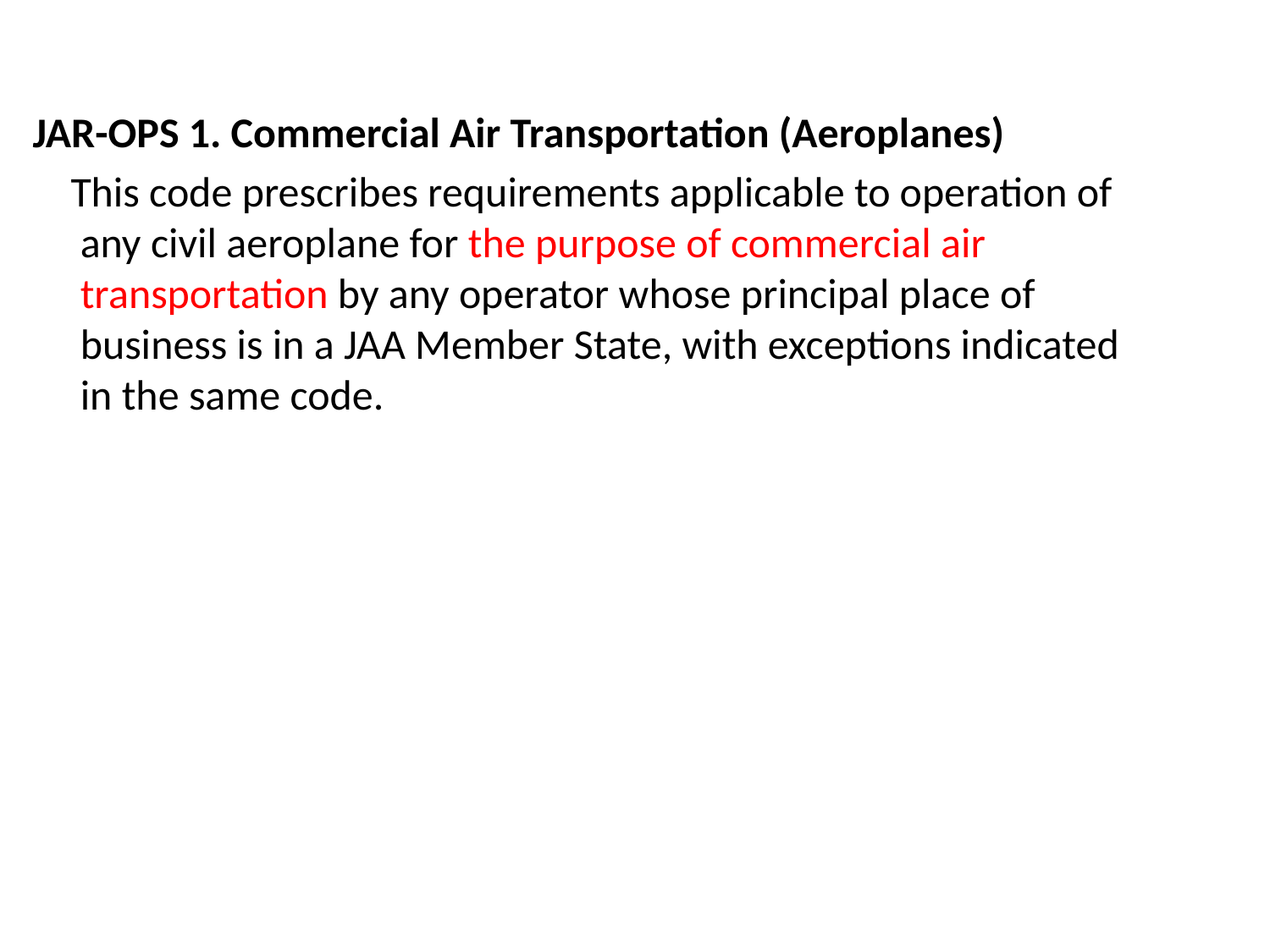

JAR-OPS 1. Commercial Air Transportation (Aeroplanes)
    This code prescribes requirements applicable to operation of any civil aeroplane for the purpose of commercial air transportation by any operator whose principal place of business is in a JAA Member State, with exceptions indicated in the same code.